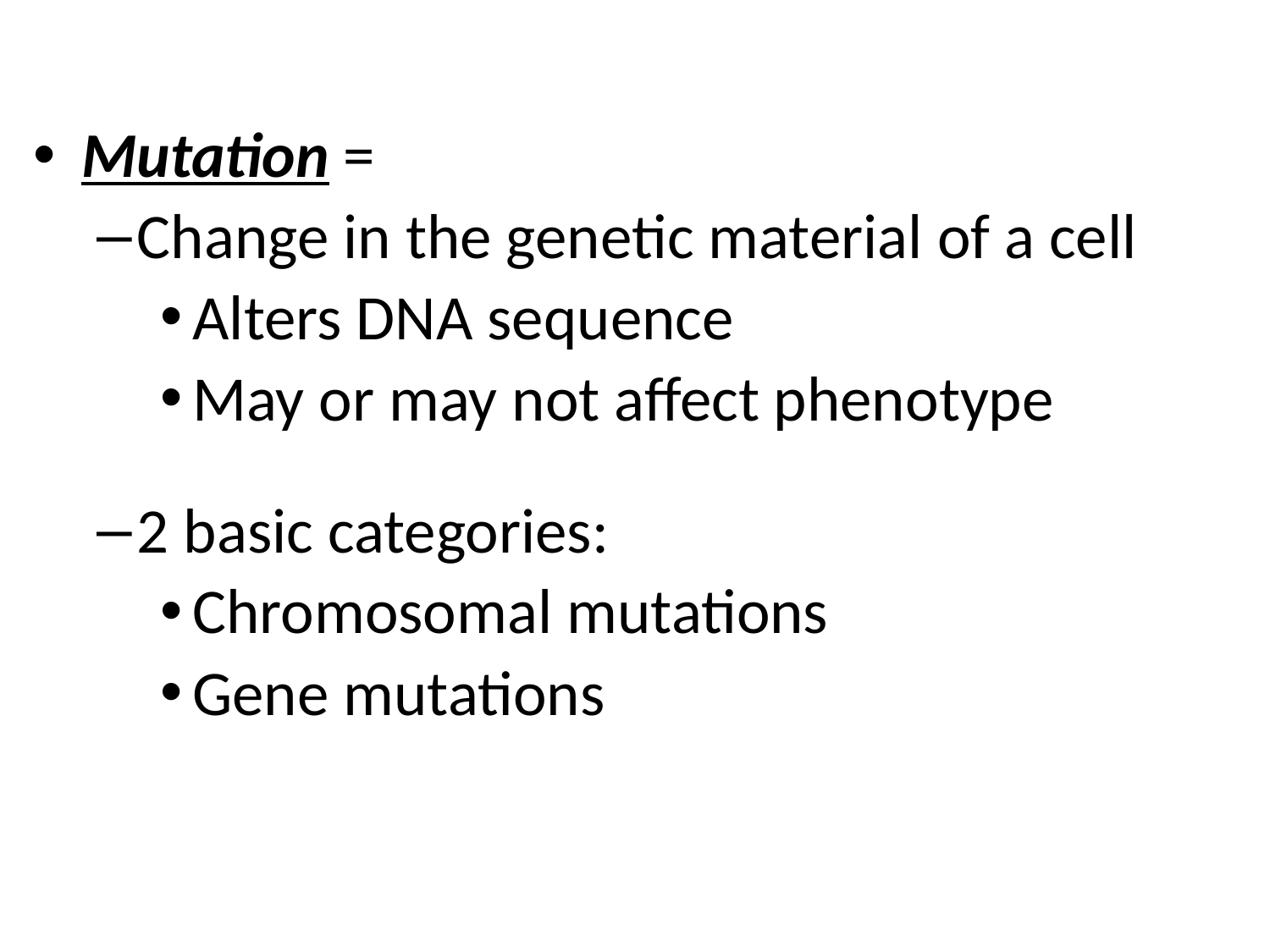

Mutation =
Change in the genetic material of a cell
Alters DNA sequence
May or may not affect phenotype

2 basic categories:
Chromosomal mutations
Gene mutations